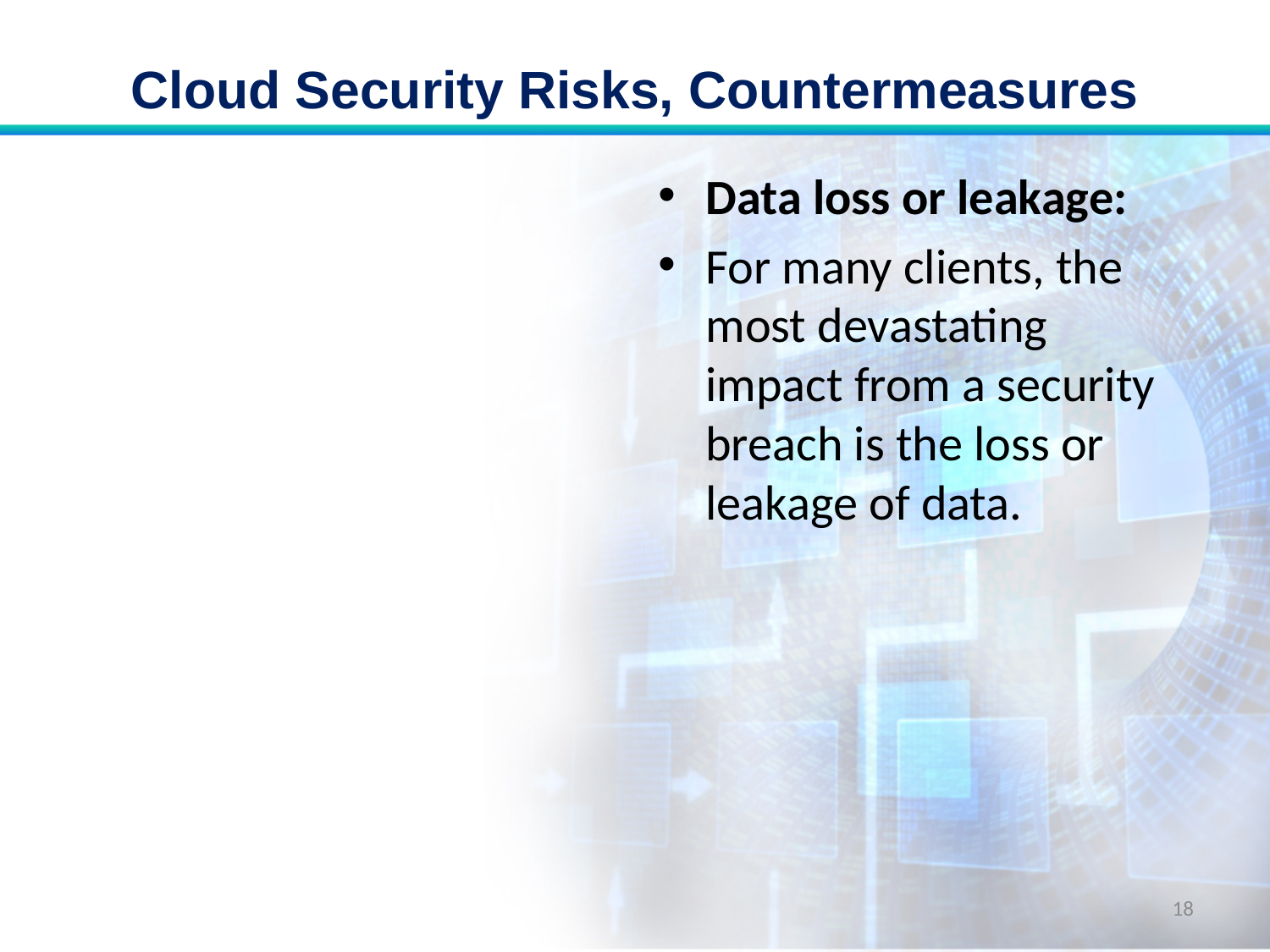

# Cloud Security Risks, Countermeasures
Data loss or leakage:
For many clients, the most devastating impact from a security breach is the loss or leakage of data.

18